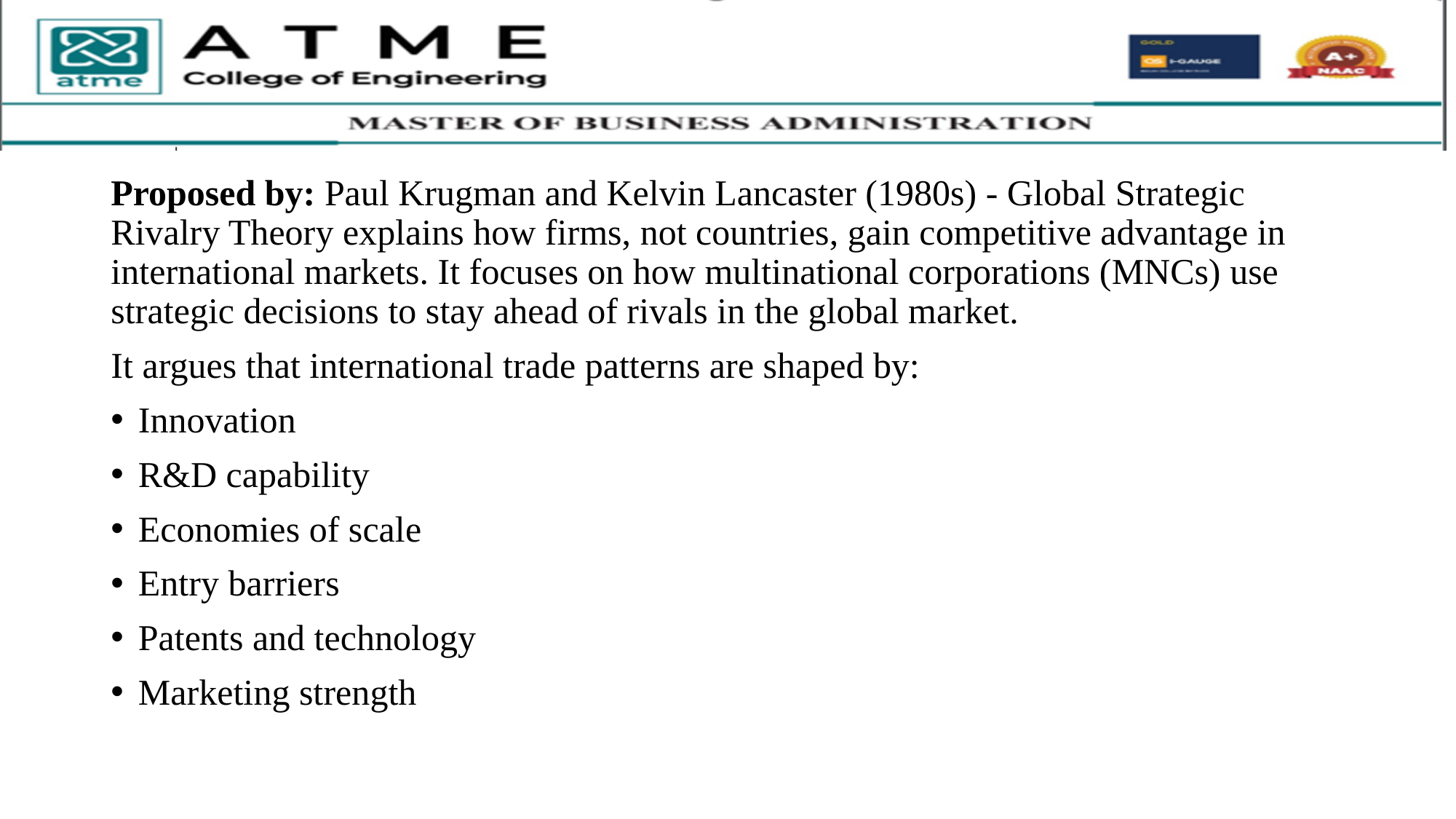

Proposed by: Paul Krugman and Kelvin Lancaster (1980s) - Global Strategic Rivalry Theory explains how firms, not countries, gain competitive advantage in international markets. It focuses on how multinational corporations (MNCs) use strategic decisions to stay ahead of rivals in the global market.
It argues that international trade patterns are shaped by:
Innovation
R&D capability
Economies of scale
Entry barriers
Patents and technology
Marketing strength